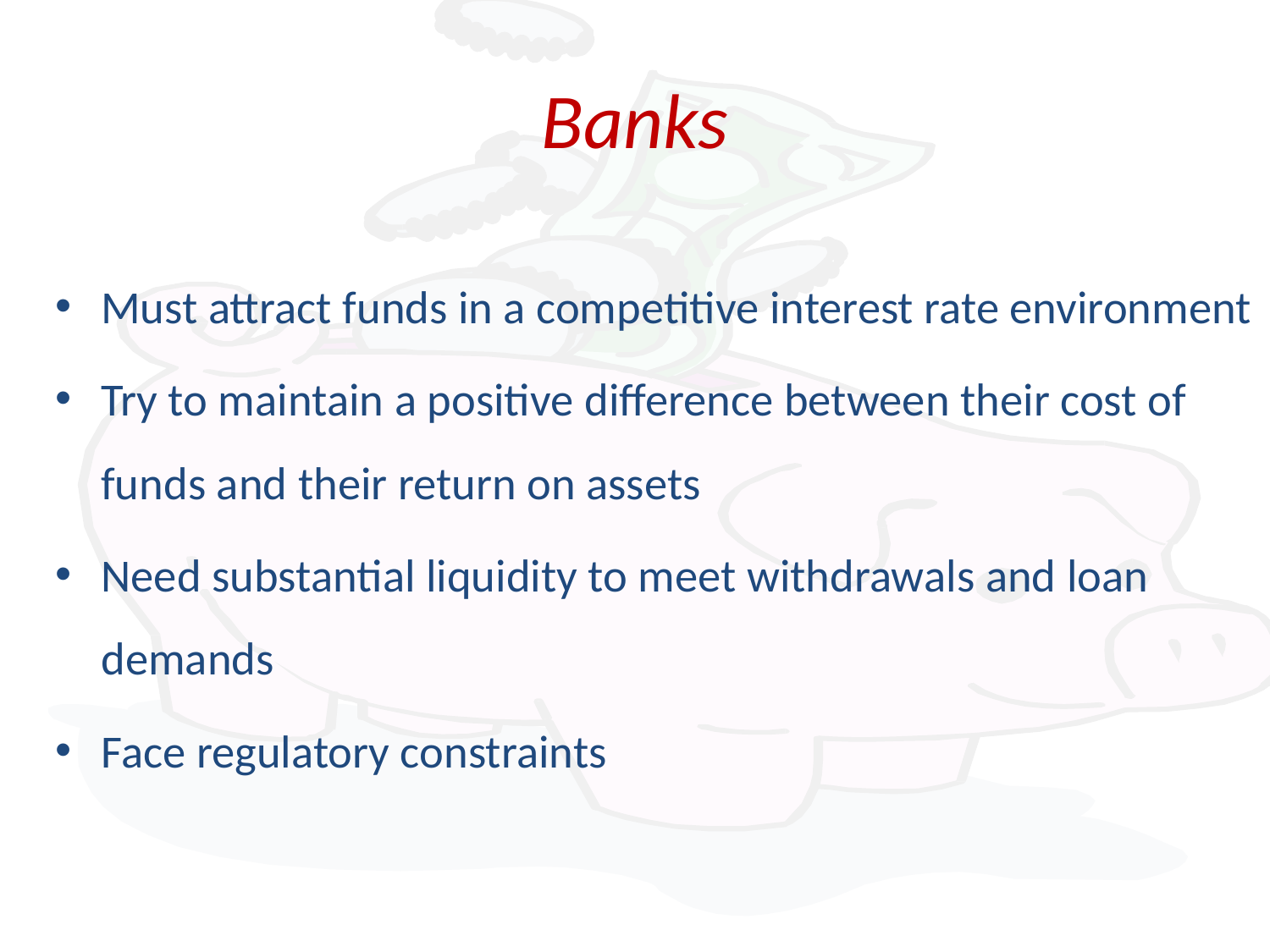

# Banks
Must attract funds in a competitive interest rate environment
Try to maintain a positive difference between their cost of funds and their return on assets
Need substantial liquidity to meet withdrawals and loan demands
Face regulatory constraints